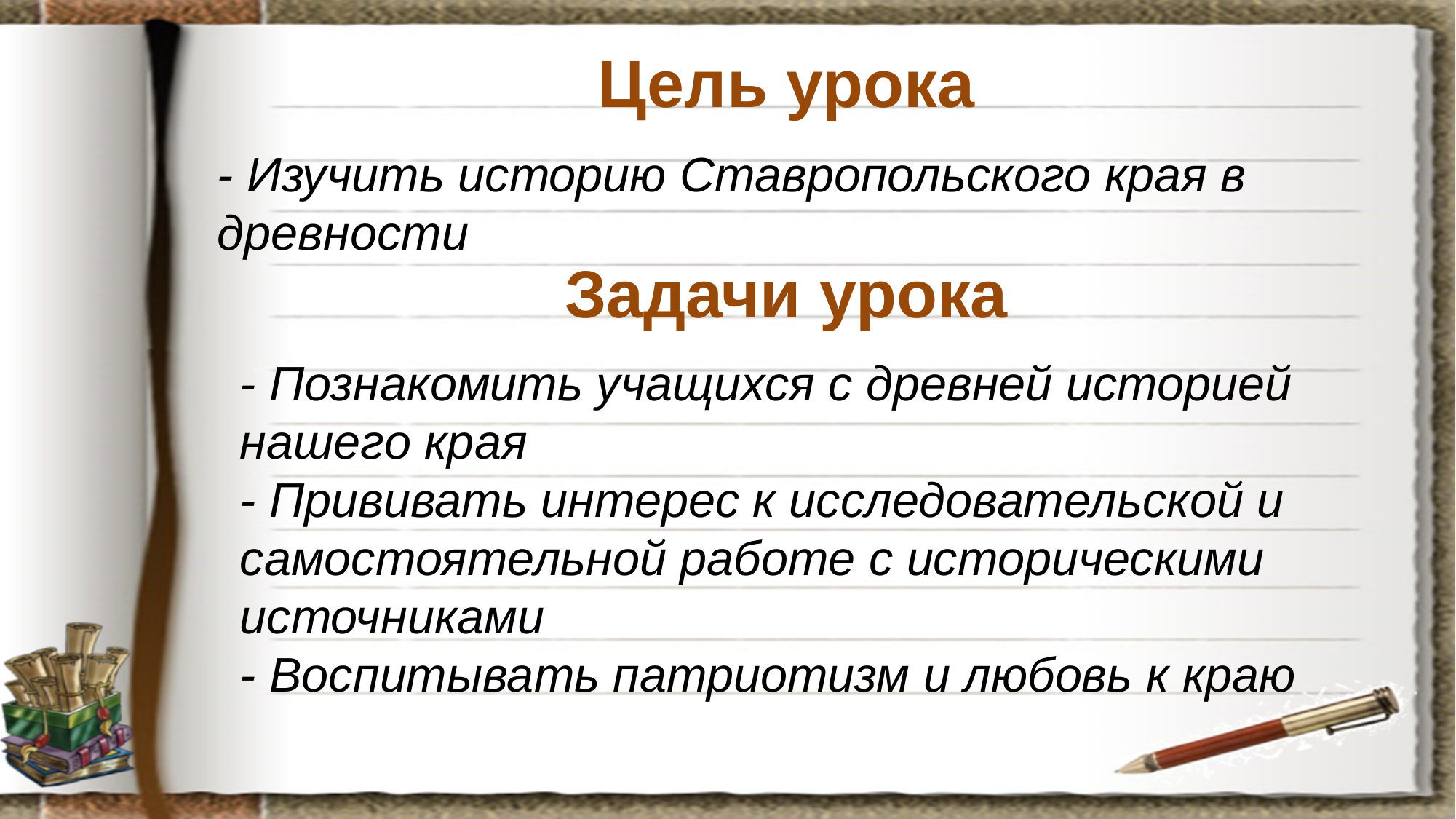

Цель урока
- Изучить историю Ставропольского края в древности
# Задачи урока
- Познакомить учащихся с древней историей нашего края
- Прививать интерес к исследовательской и самостоятельной работе с историческими источниками
- Воспитывать патриотизм и любовь к краю